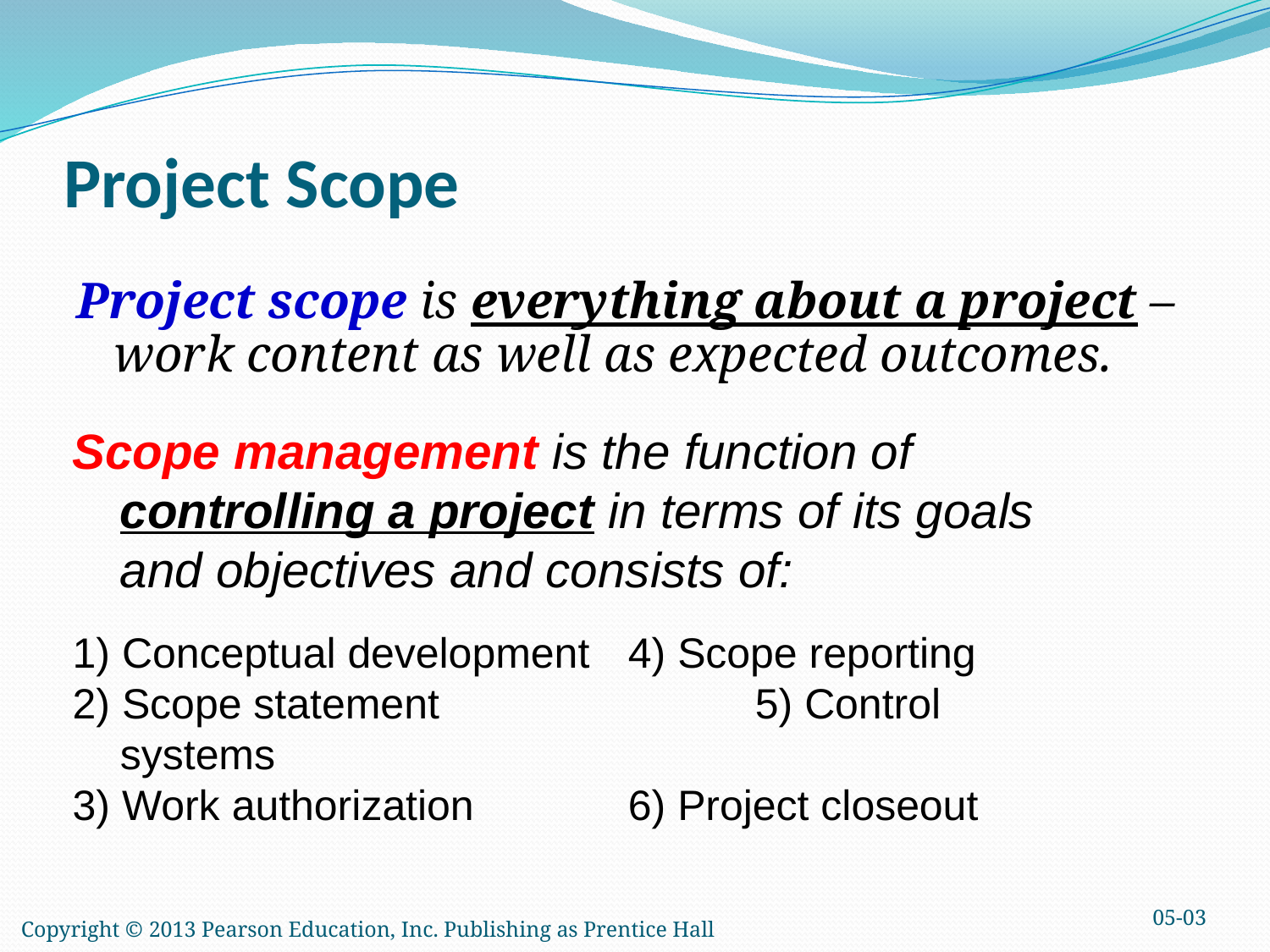

# Project Scope
Project scope is everything about a project – work content as well as expected outcomes.

Scope management is the function of controlling a project in terms of its goals and objectives and consists of:

1) Conceptual development	4) Scope reporting
2) Scope statement			5) Control systems
3) Work authorization		6) Project closeout
05-03